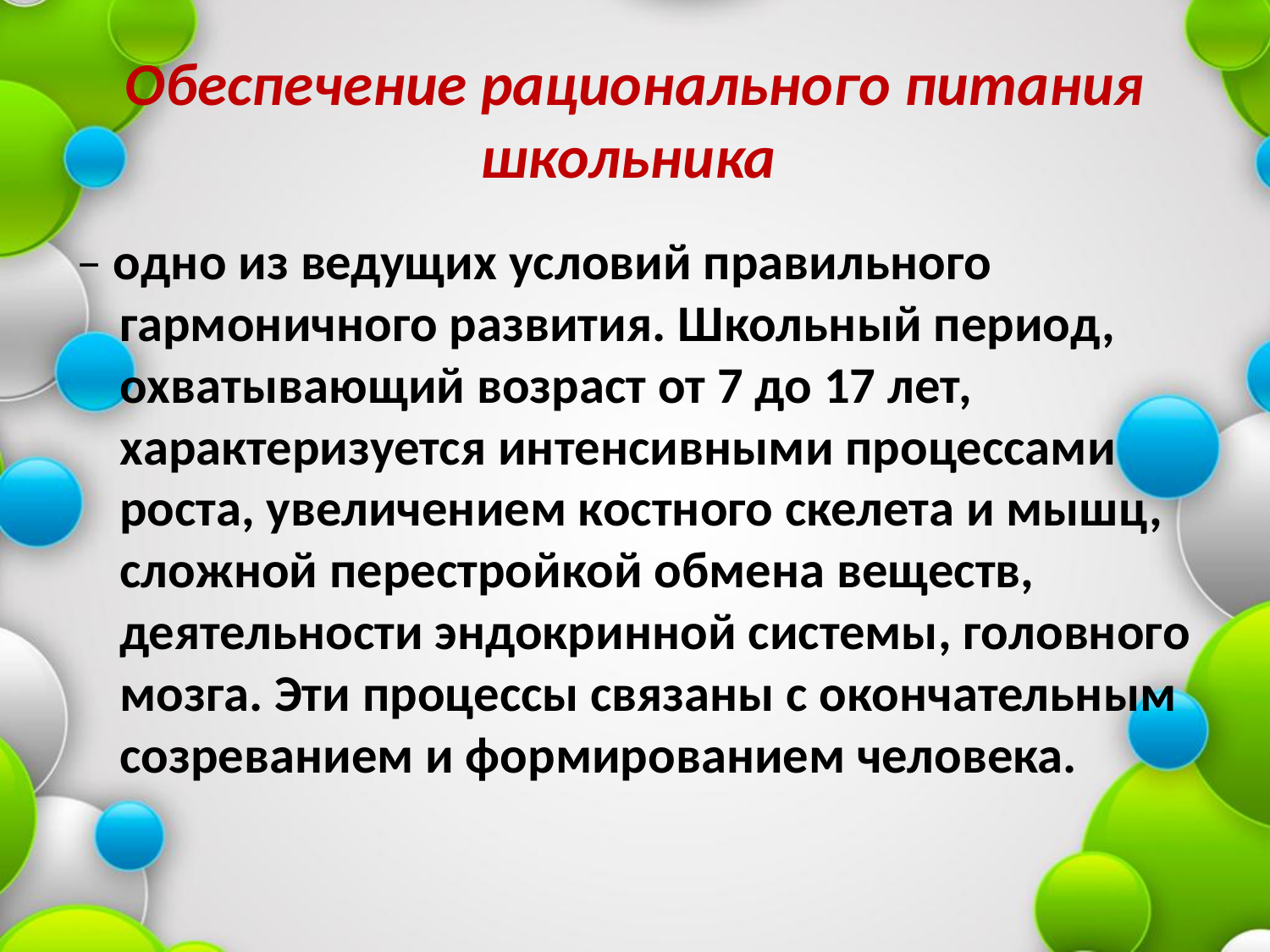

# Обеспечение рационального питания школьника
– одно из ведущих условий правильного гармоничного развития. Школьный период, охватывающий возраст от 7 до 17 лет, характеризуется интенсивными процессами роста, увеличением костного скелета и мышц, сложной перестройкой обмена веществ, деятельности эндокринной системы, головного мозга. Эти процессы связаны с окончательным созреванием и формированием человека.